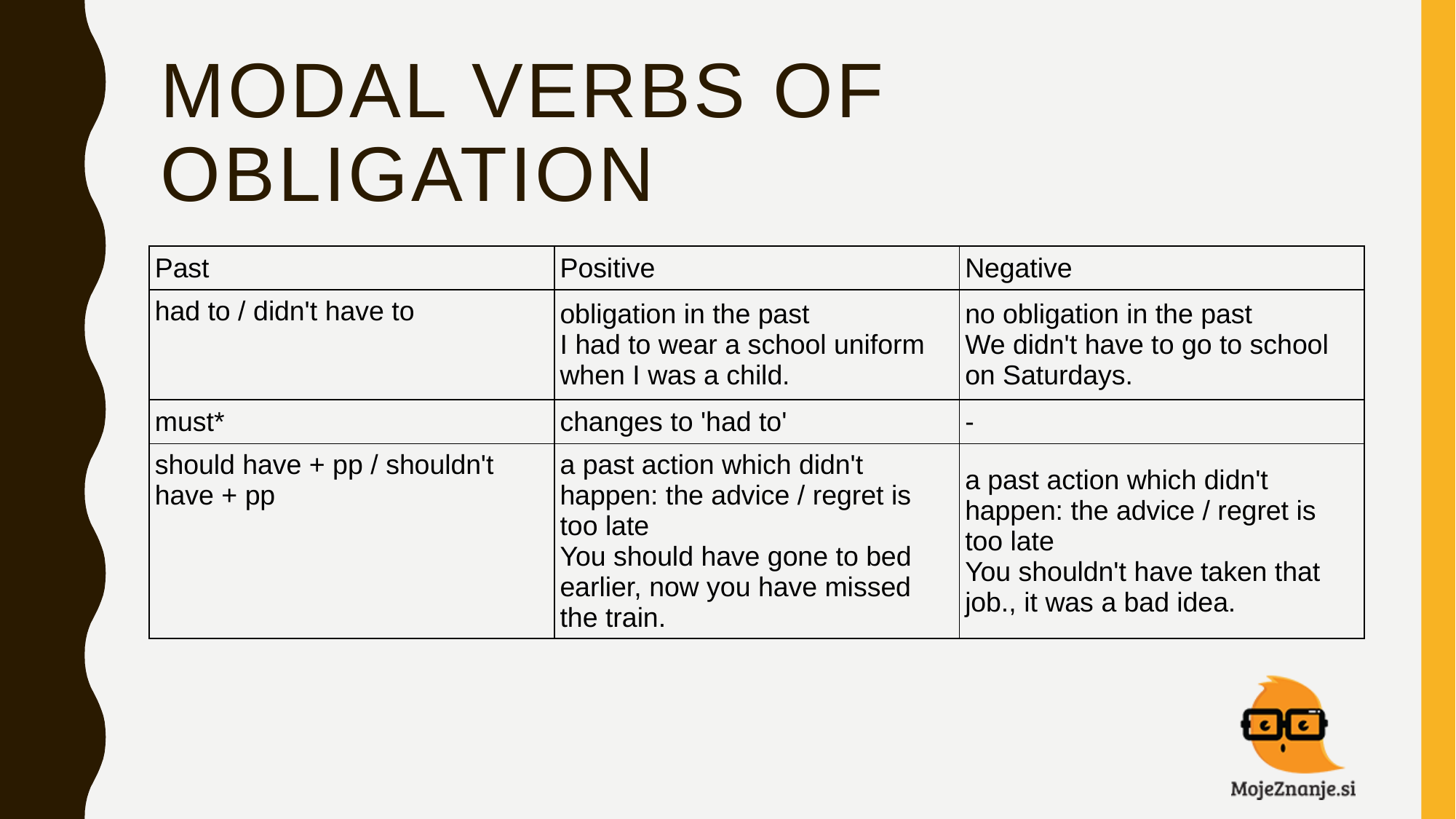

# MODAL VERBS OF OBLIGATION
| Past | Positive | Negative |
| --- | --- | --- |
| had to / didn't have to | obligation in the past I had to wear a school uniform when I was a child. | no obligation in the past We didn't have to go to school on Saturdays. |
| must\* | changes to 'had to' | - |
| should have + pp / shouldn't have + pp | a past action which didn't happen: the advice / regret is too late You should have gone to bed earlier, now you have missed the train. | a past action which didn't happen: the advice / regret is too late You shouldn't have taken that job., it was a bad idea. |